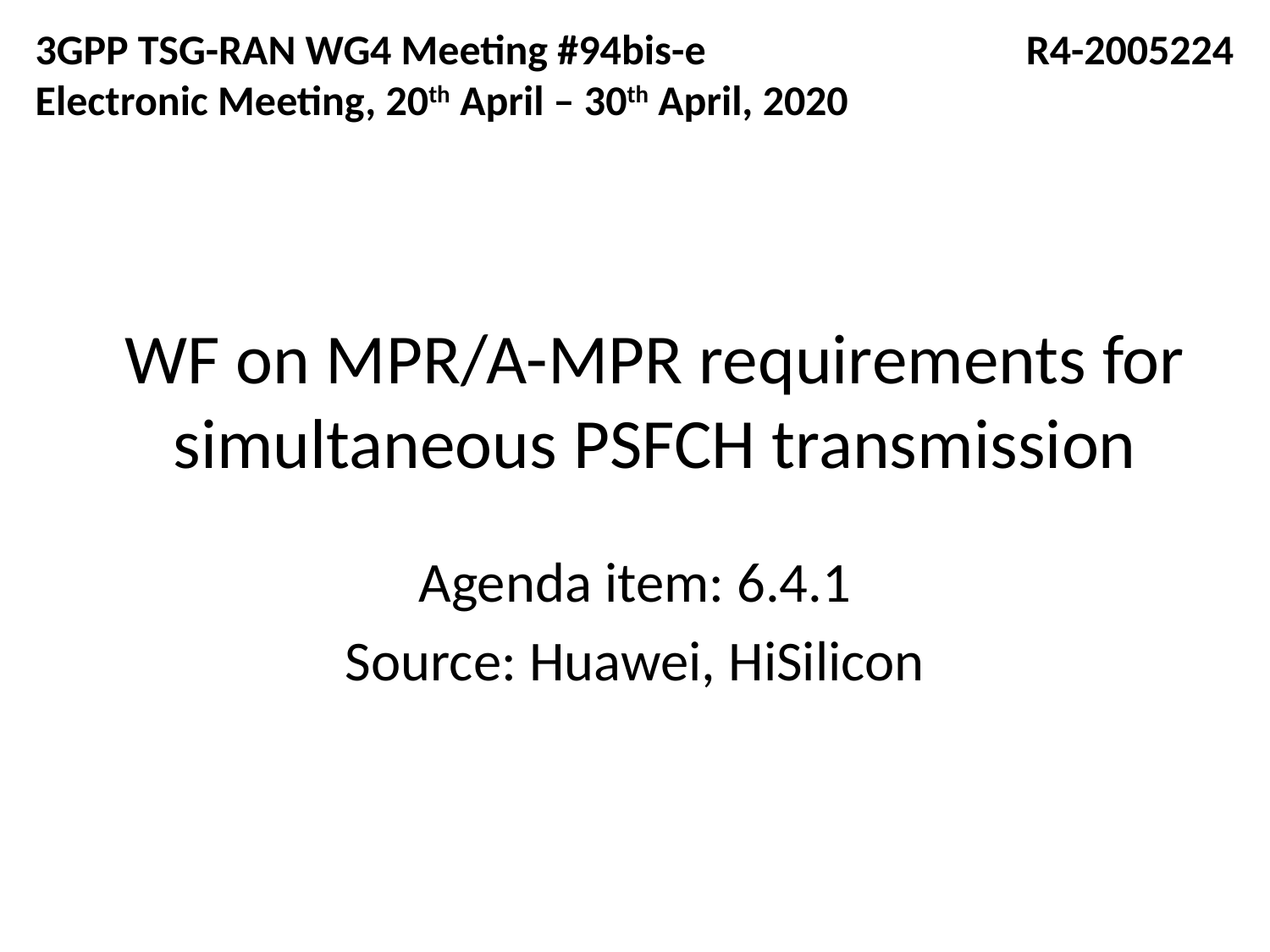

3GPP TSG-RAN WG4 Meeting #94bis-e	                        R4-2005224
Electronic Meeting, 20th April – 30th April, 2020
# WF on MPR/A-MPR requirements for simultaneous PSFCH transmission
Agenda item: 6.4.1
Source: Huawei, HiSilicon